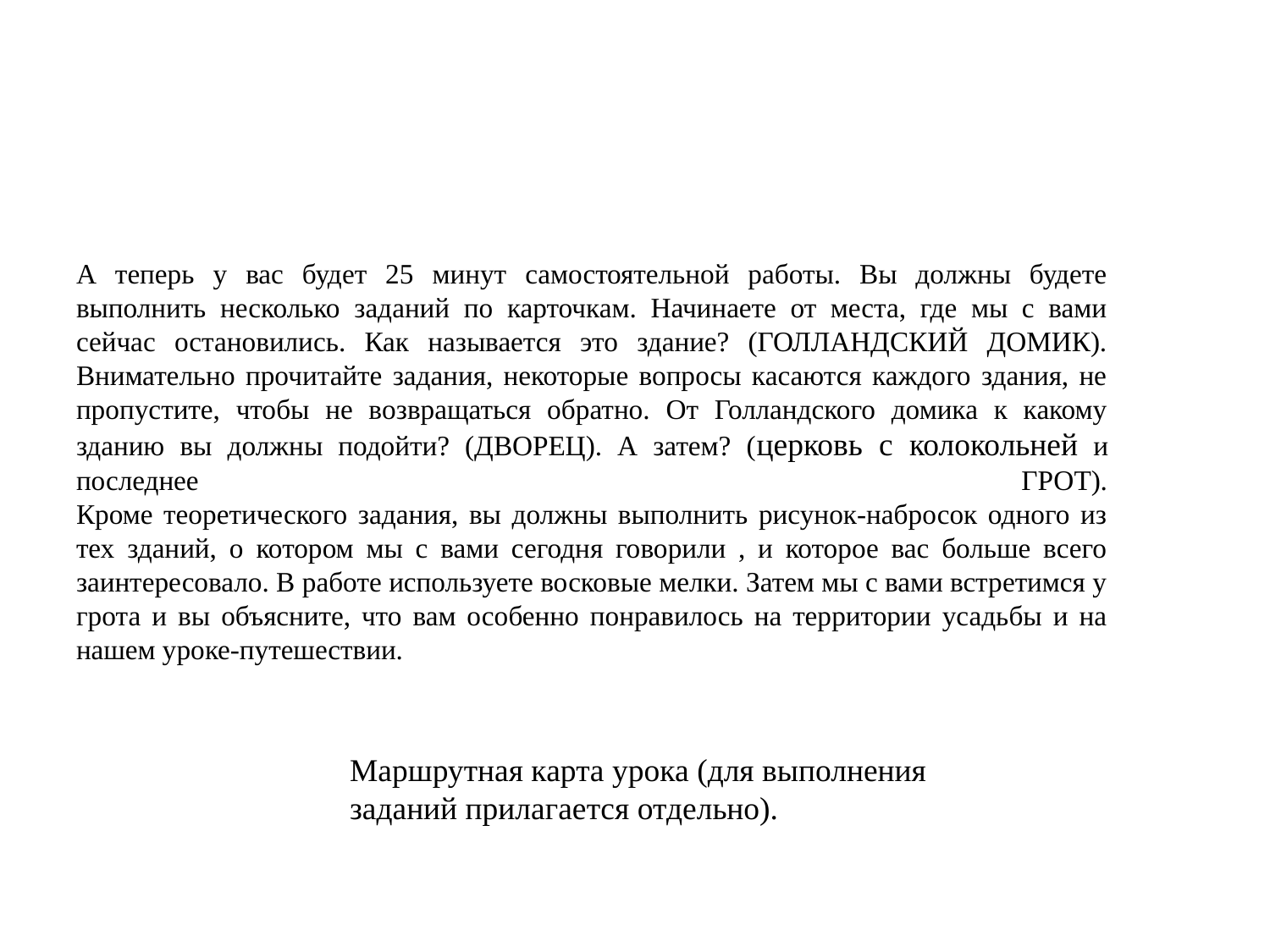

# А теперь у вас будет 25 минут самостоятельной работы. Вы должны будете выполнить несколько заданий по карточкам. Начинаете от места, где мы с вами сейчас остановились. Как называется это здание? (ГОЛЛАНДСКИЙ ДОМИК). Внимательно прочитайте задания, некоторые вопросы касаются каждого здания, не пропустите, чтобы не возвращаться обратно. От Голландского домика к какому зданию вы должны подойти? (ДВОРЕЦ). А затем? (церковь с колокольней и последнее ГРОТ). Кроме теоретического задания, вы должны выполнить рисунок-набросок одного из тех зданий, о котором мы с вами сегодня говорили , и которое вас больше всего заинтересовало. В работе используете восковые мелки. Затем мы с вами встретимся у грота и вы объясните, что вам особенно понравилось на территории усадьбы и на нашем уроке-путешествии.

Маршрутная карта урока (для выполнения заданий прилагается отдельно).